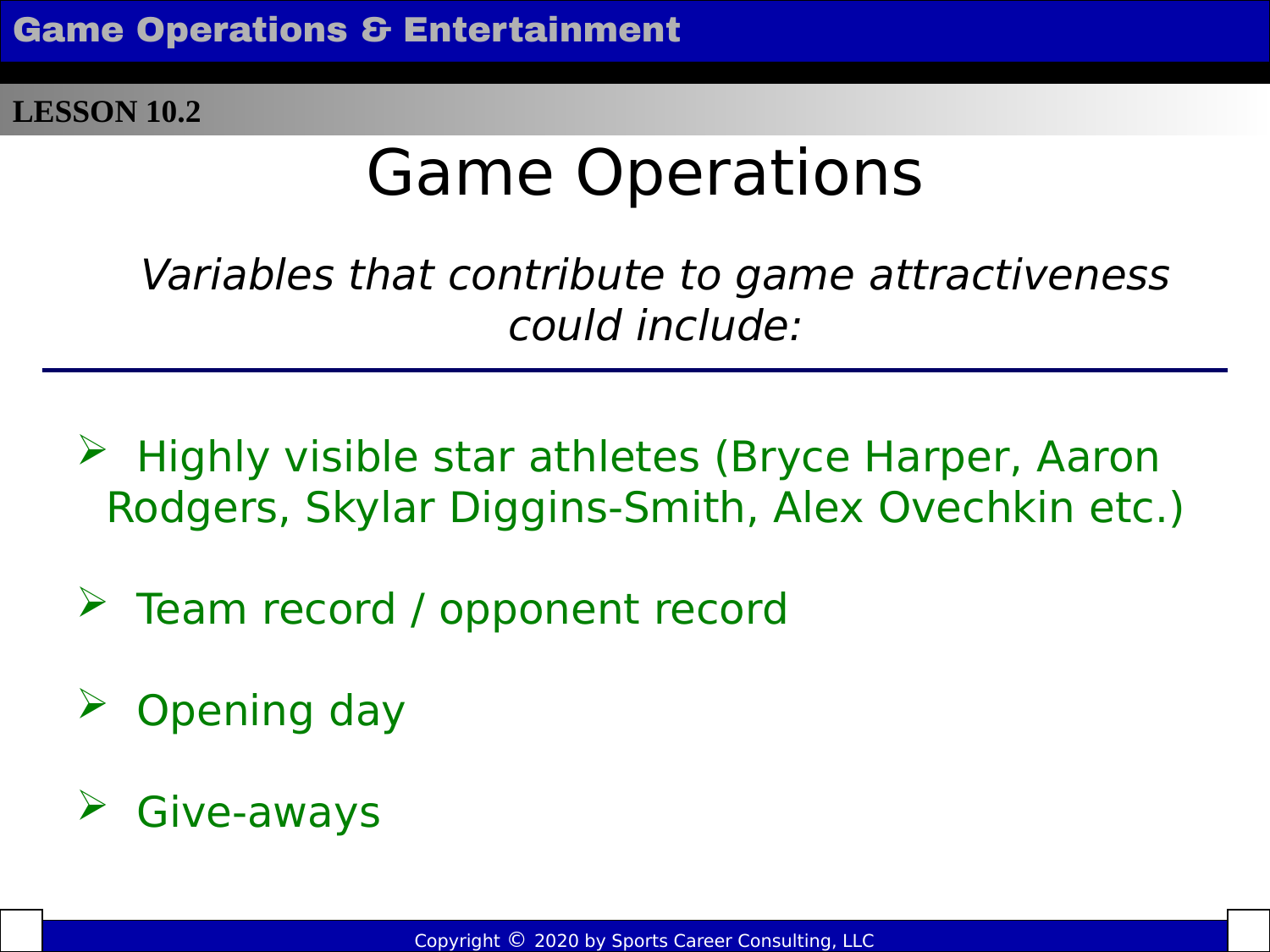

Game Operations & Entertainment
LESSON 10.2
Game Operations
Variables that contribute to game attractiveness could include:

  Highly visible star athletes (Bryce Harper, Aaron Rodgers, Skylar Diggins-Smith, Alex Ovechkin etc.)

  Team record / opponent record

  Opening day

  Give-aways
Copyright © 2020 by Sports Career Consulting, LLC